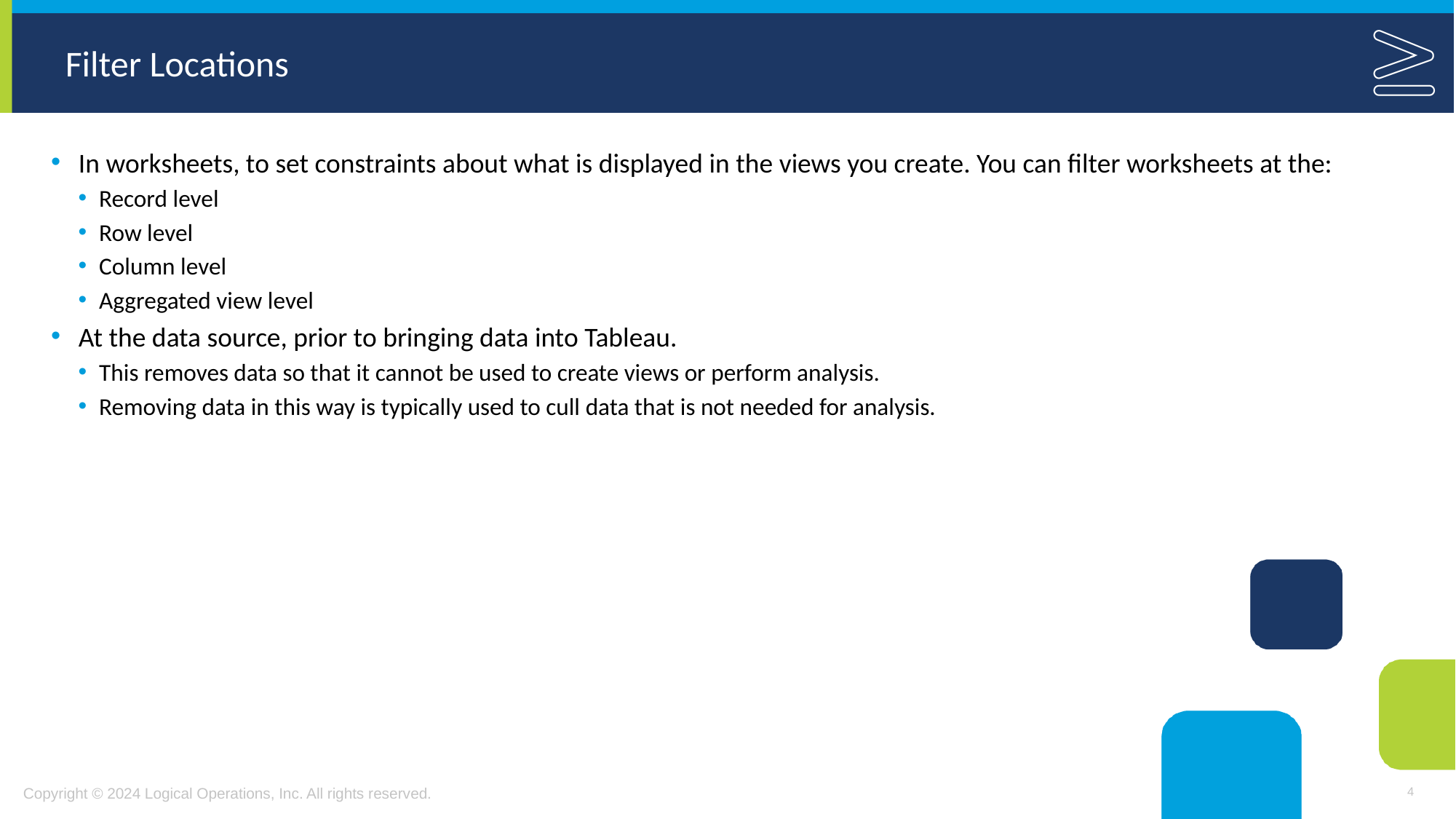

# Filter Locations
In worksheets, to set constraints about what is displayed in the views you create. You can filter worksheets at the:
Record level
Row level
Column level
Aggregated view level
At the data source, prior to bringing data into Tableau.
This removes data so that it cannot be used to create views or perform analysis.
Removing data in this way is typically used to cull data that is not needed for analysis.
4